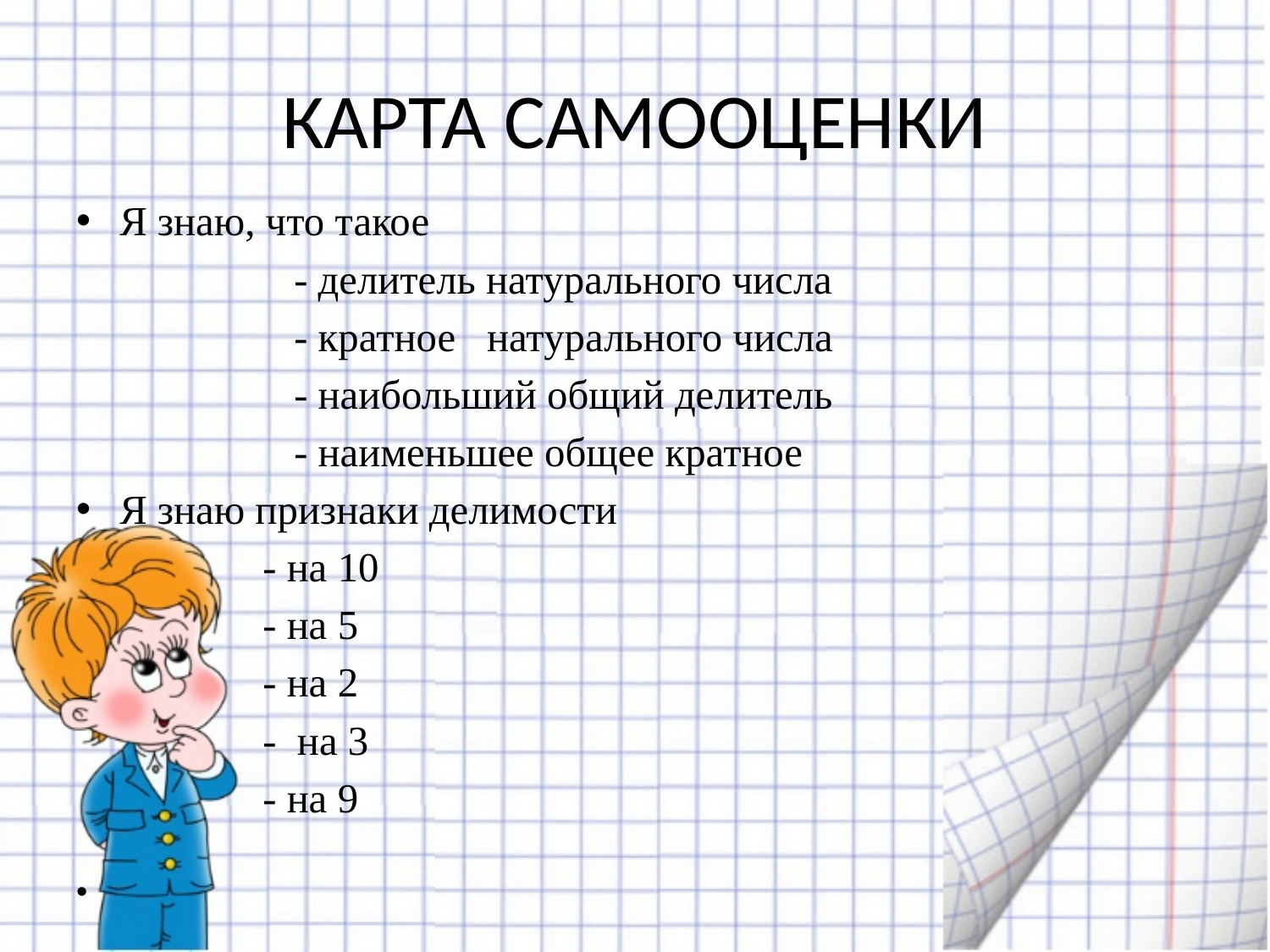

# КАРТА САМООЦЕНКИ
Я знаю, что такое
                     - делитель натурального числа
                     - кратное   натурального числа
                     - наибольший общий делитель
                     - наименьшее общее кратное
Я знаю признаки делимости
                  - на 10
                  - на 5
                  - на 2
                  -  на 3
                  - на 9